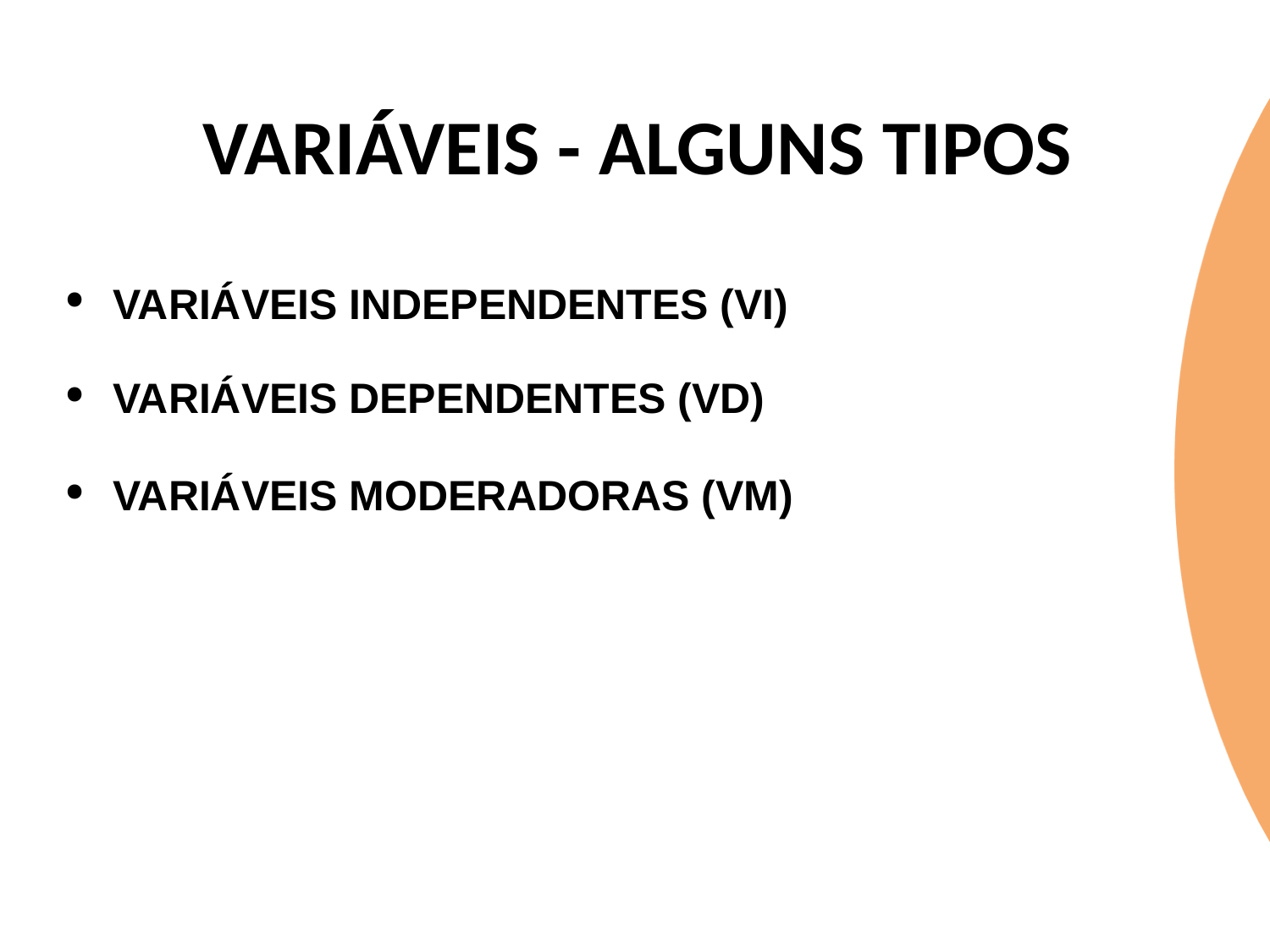

# VARIÁVEIS - ALGUNS TIPOS
VARIÁVEIS INDEPENDENTES (VI)
VARIÁVEIS DEPENDENTES (VD)

VARIÁVEIS MODERADORAS (VM)